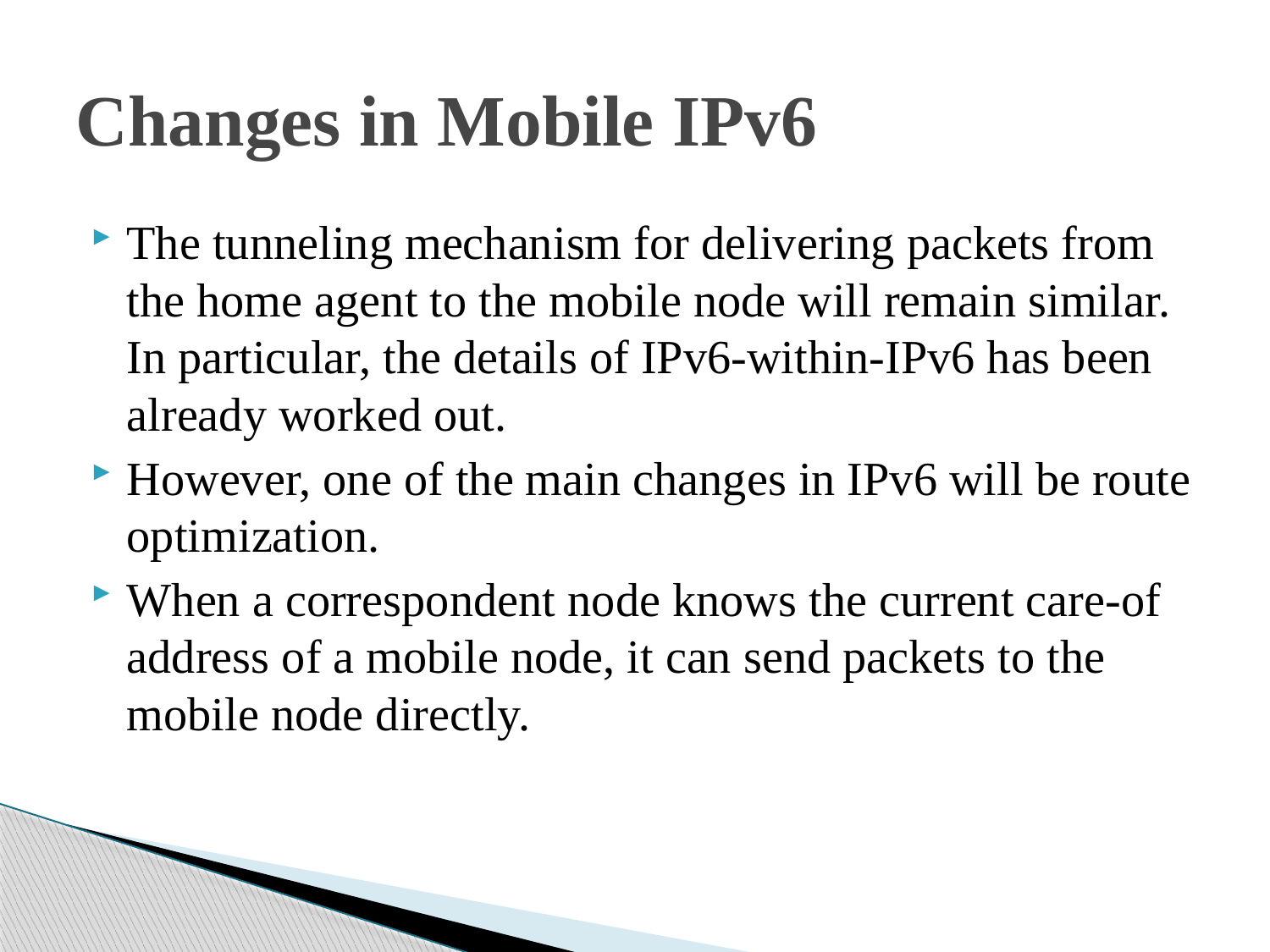

# Changes in Mobile IPv6
The tunneling mechanism for delivering packets from the home agent to the mobile node will remain similar. In particular, the details of IPv6-within-IPv6 has been already worked out.
However, one of the main changes in IPv6 will be route optimization.
When a correspondent node knows the current care-of address of a mobile node, it can send packets to the mobile node directly.